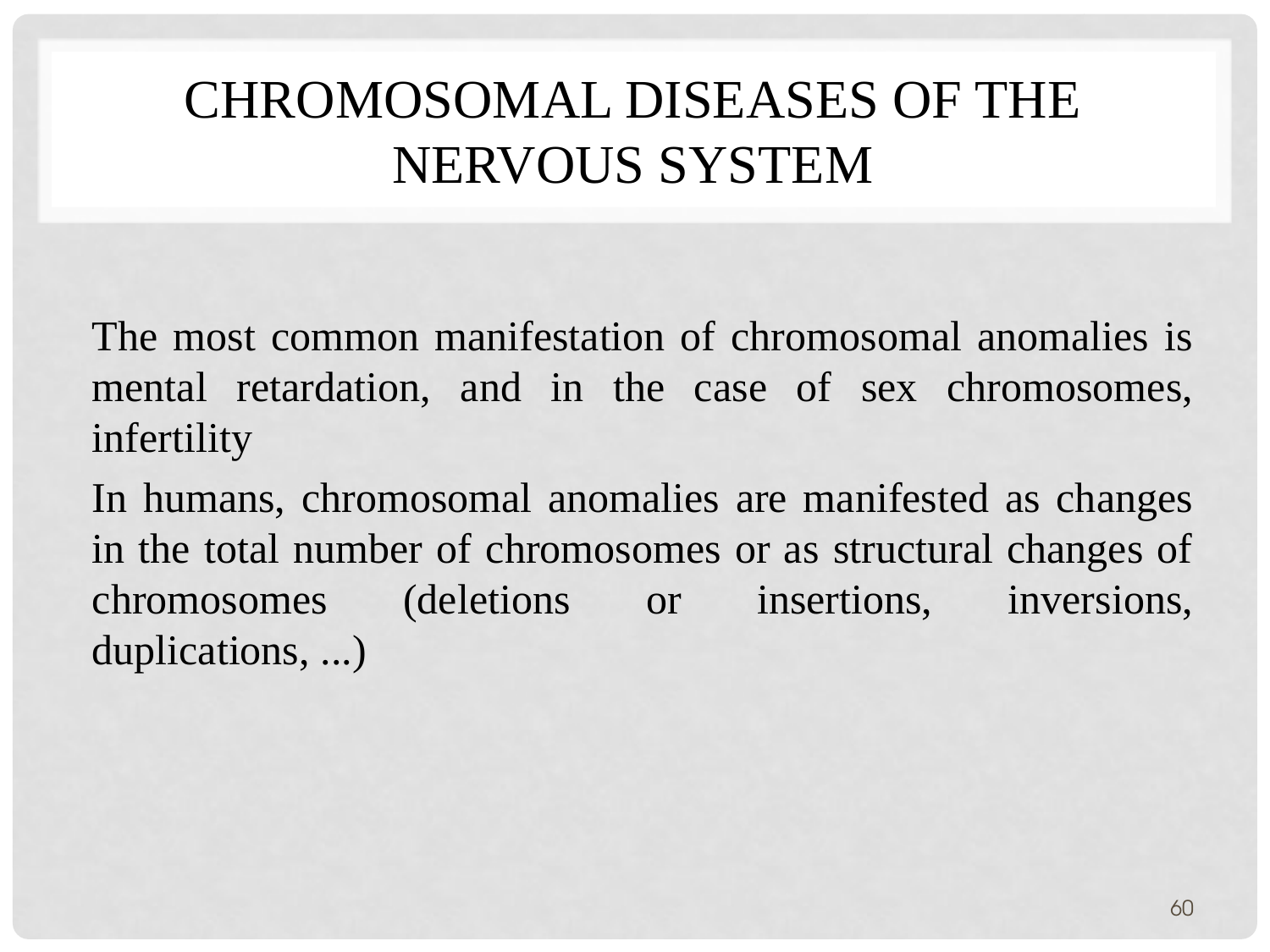

# Chromosomal diseases of the nervous system

The most common manifestation of chromosomal anomalies is mental retardation, and in the case of sex chromosomes, infertility
In humans, chromosomal anomalies are manifested as changes in the total number of chromosomes or as structural changes of chromosomes (deletions or insertions, inversions, duplications, ...)
60